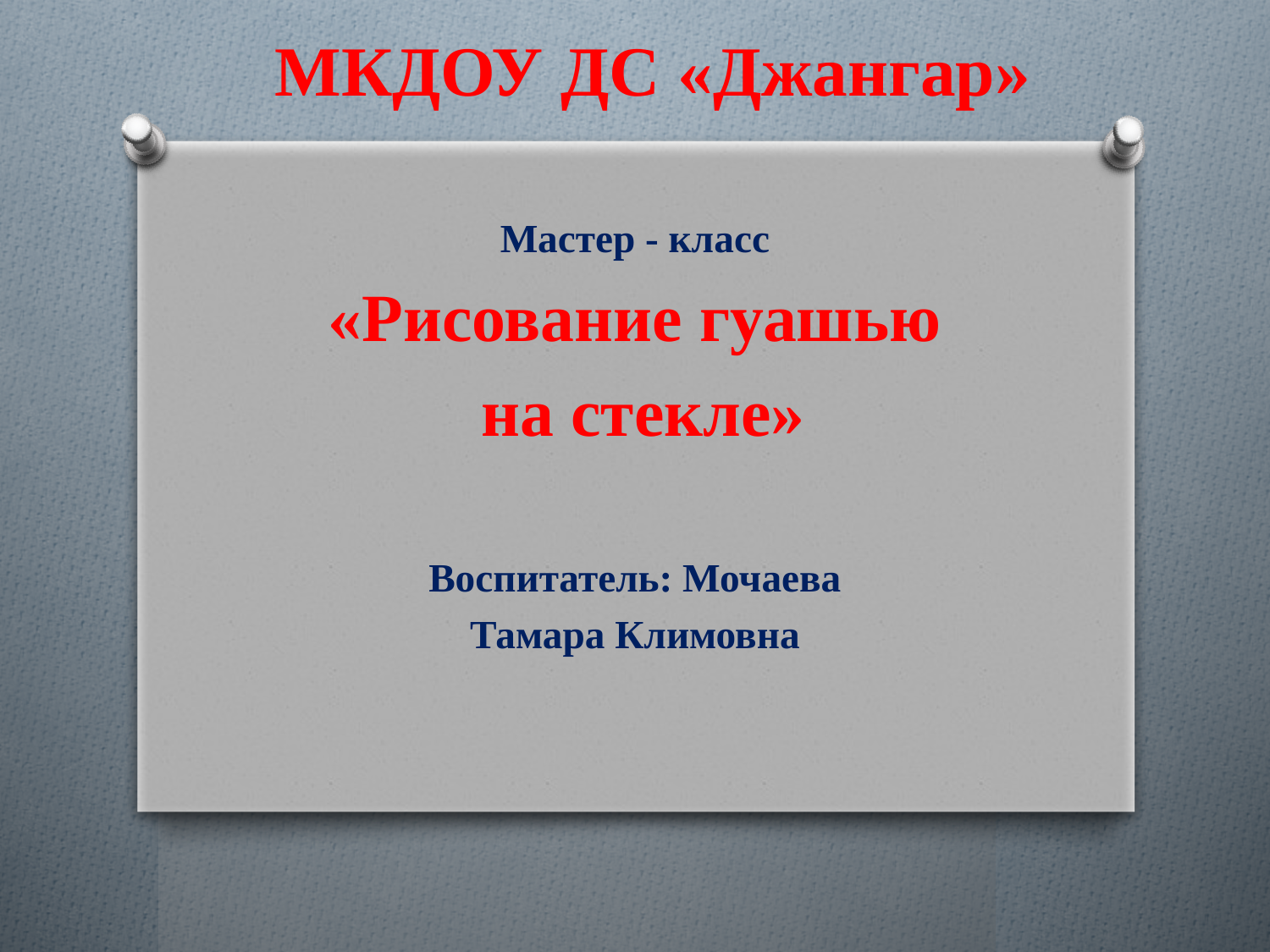

# МКДОУ ДС «Джангар»

Мастер - класс
«Рисование гуашью
 на стекле»

Воспитатель: Мочаева
Тамара Климовна